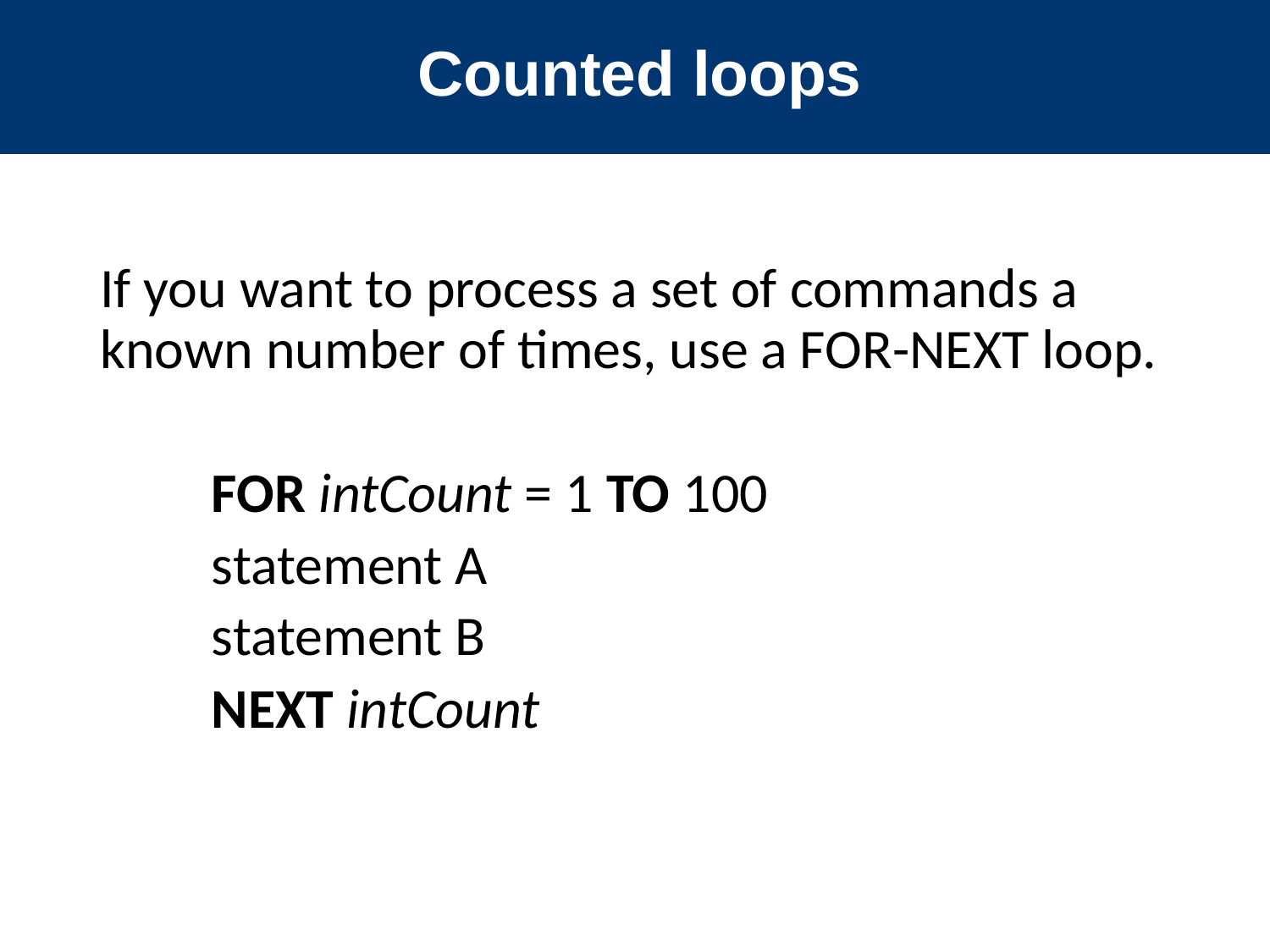

Counted loops
If you want to process a set of commands a known number of times, use a FOR-NEXT loop.

	FOR intCount = 1 TO 100
		statement A
		statement B
	NEXT intCount